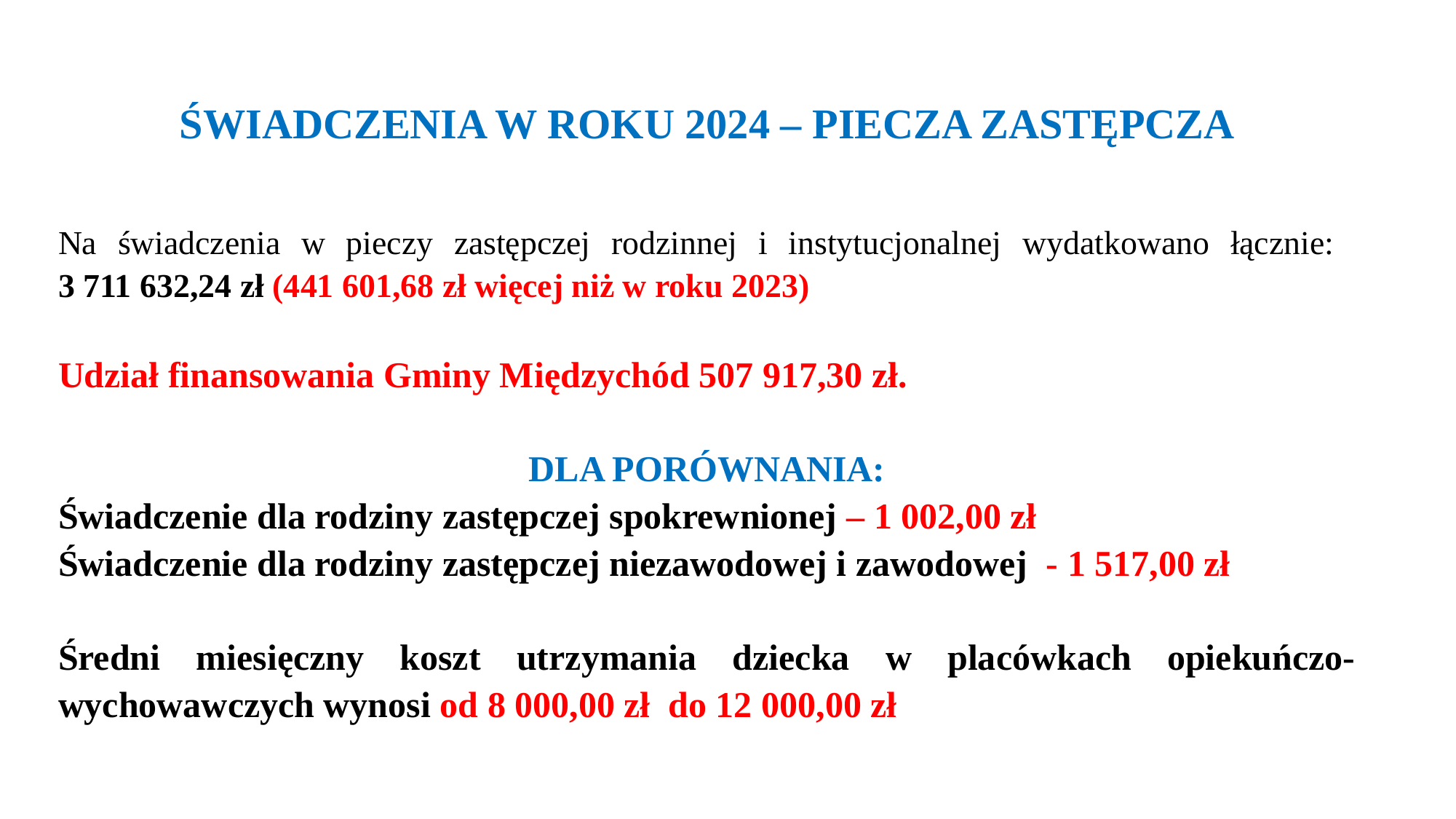

ŚWIADCZENIA W ROKU 2024 – PIECZA ZASTĘPCZA

Na świadczenia w pieczy zastępczej rodzinnej i instytucjonalnej wydatkowano łącznie:
3 711 632,24 zł (441 601,68 zł więcej niż w roku 2023)

Udział finansowania Gminy Międzychód 507 917,30 zł.

 DLA PORÓWNANIA:
Świadczenie dla rodziny zastępczej spokrewnionej – 1 002,00 zł
Świadczenie dla rodziny zastępczej niezawodowej i zawodowej  - 1 517,00 zł

Średni miesięczny koszt utrzymania dziecka w placówkach opiekuńczo-wychowawczych wynosi od 8 000,00 zł  do 12 000,00 zł